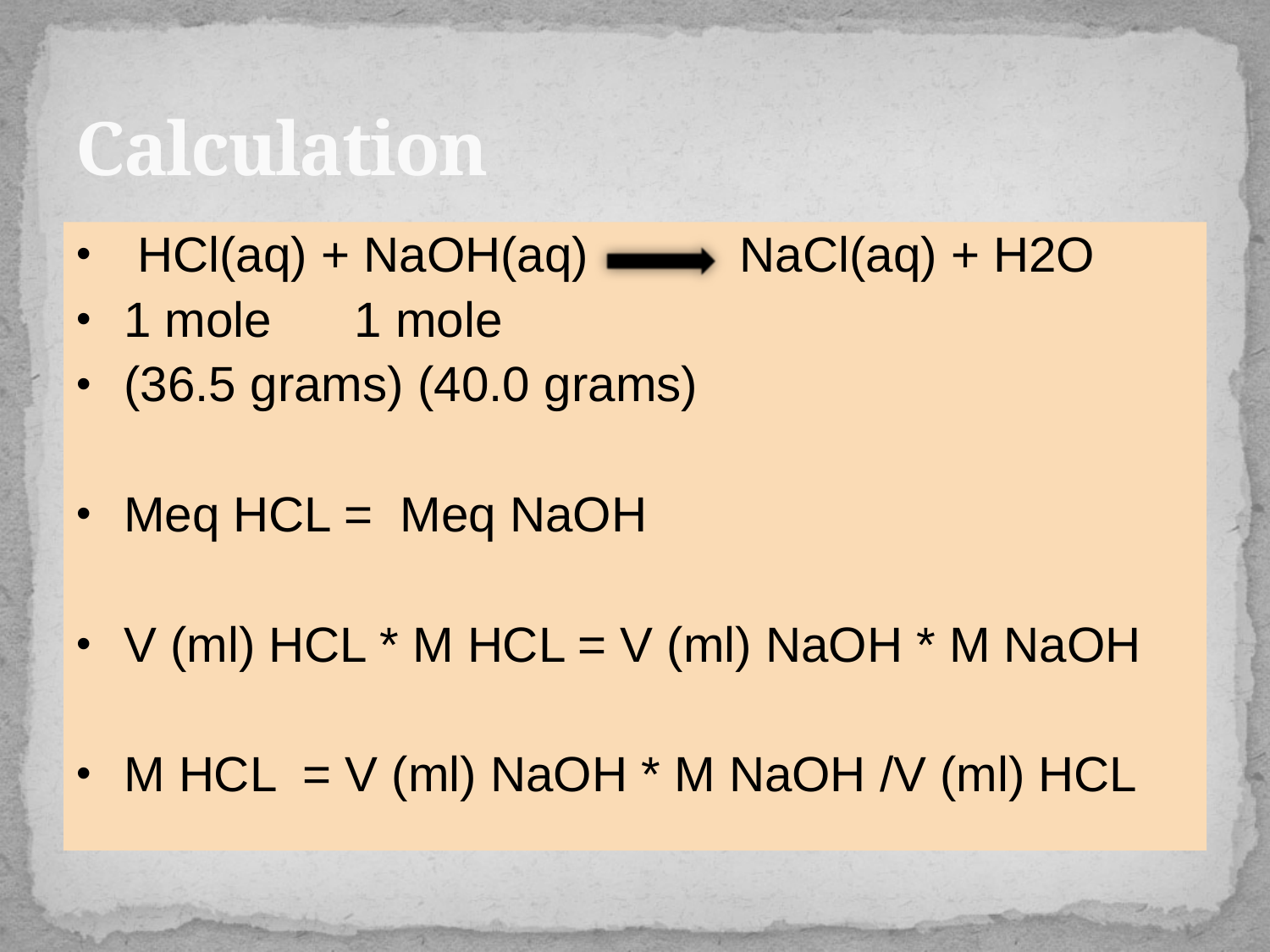

# Calculation
 HCl(aq) + NaOH(aq)           NaCl(aq) + H2O
1 mole      1 mole
(36.5 grams) (40.0 grams)

Meq HCL =  Meq NaOH

V (ml) HCL * M HCL = V (ml) NaOH * M NaOH

M HCL  = V (ml) NaOH * M NaOH /V (ml) HCL